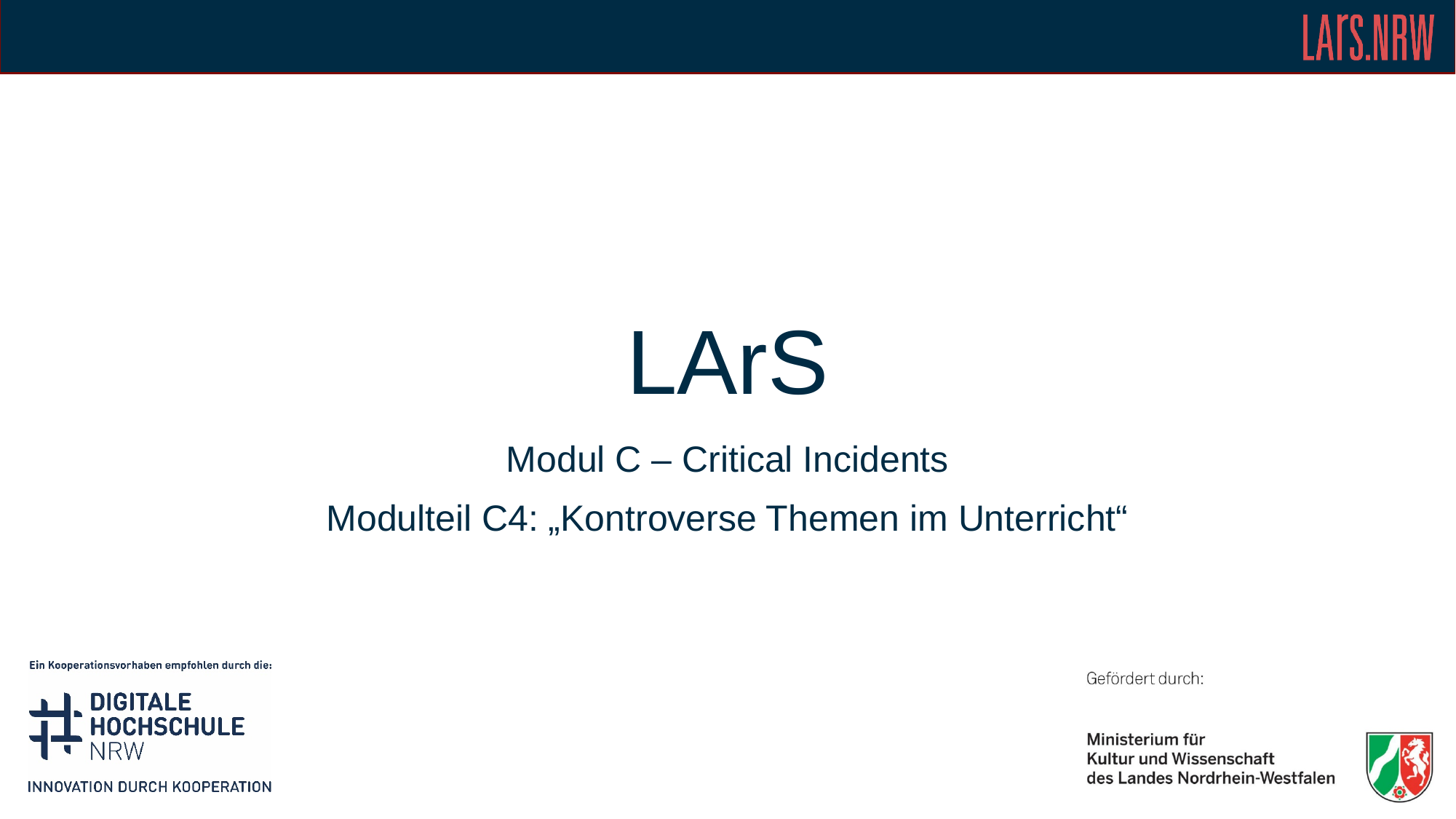

# LArS
Modul C – Critical Incidents
Modulteil C4: „Kontroverse Themen im Unterricht“